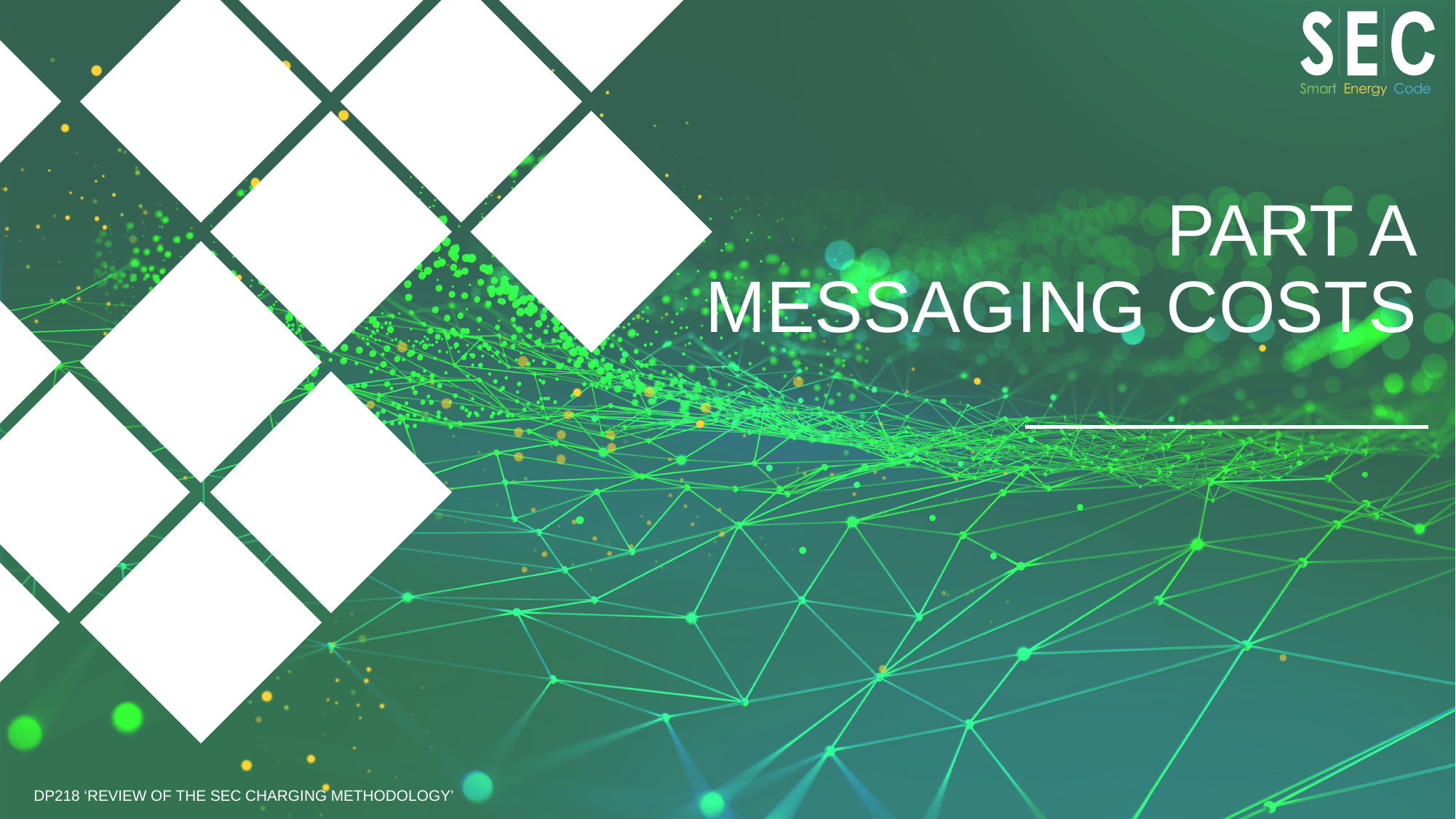

# Part A Messaging costs
DP218 ‘Review of the SEC Charging Methodology’